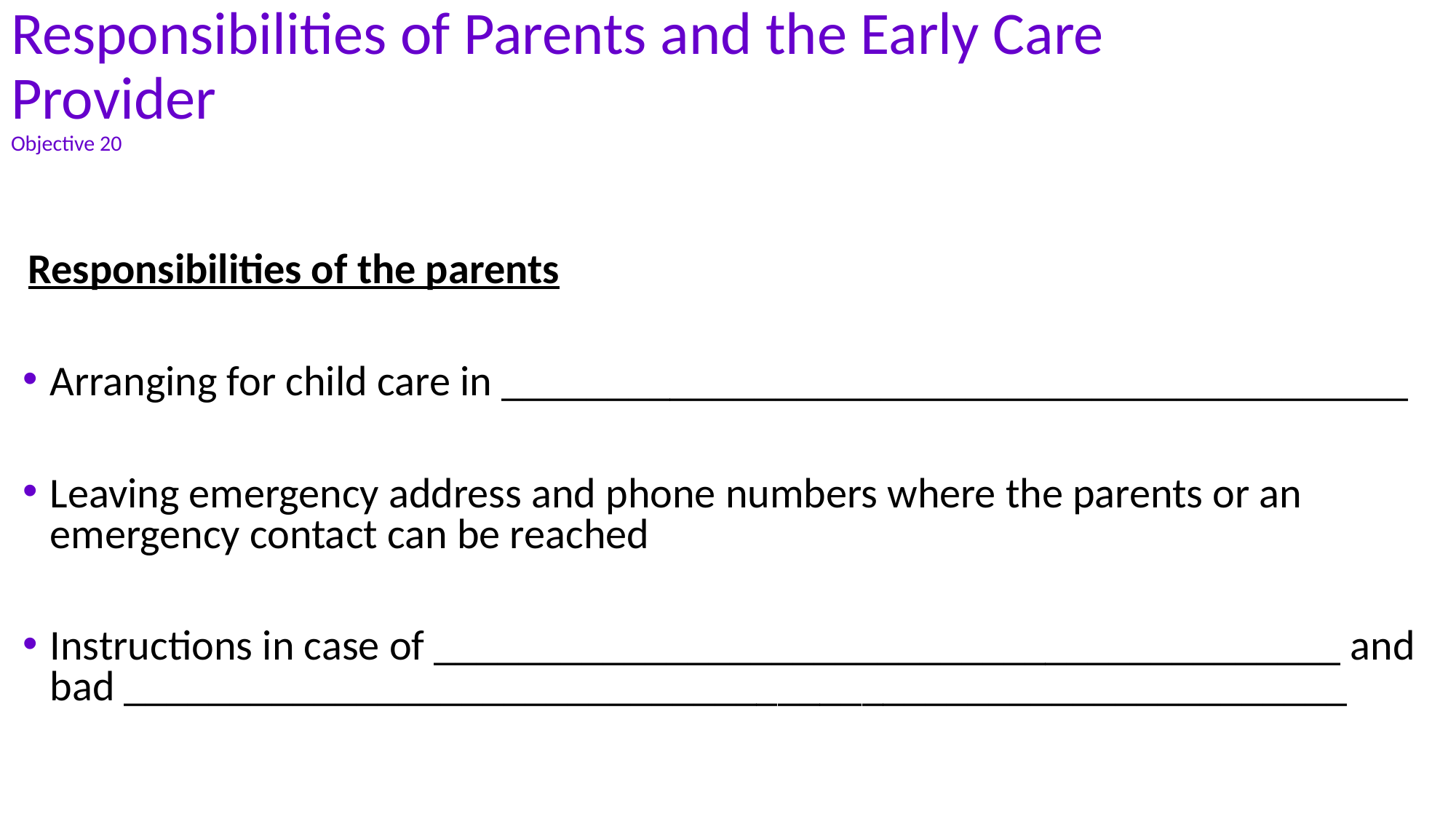

# Responsibilities of Parents and the Early Care Provider Objective 20
Responsibilities of the parents

Arranging for child care in ___________________________________________

Leaving emergency address and phone numbers where the parents or an emergency contact can be reached

Instructions in case of ___________________________________________ and bad __________________________________________________________